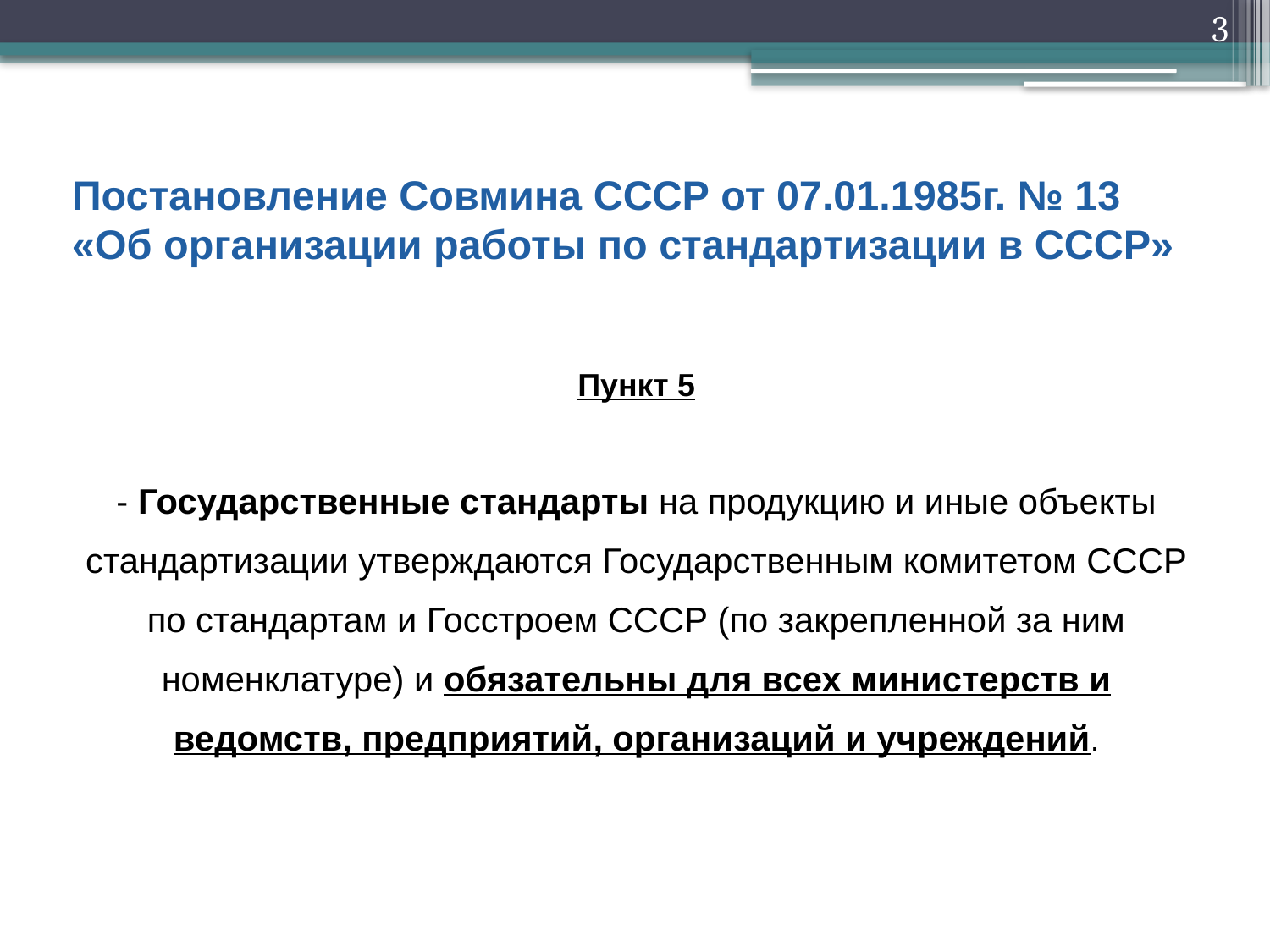

3
# Постановление Совмина СССР от 07.01.1985г. № 13 «Об организации работы по стандартизации в СССР»

Пункт 5

- Государственные стандарты на продукцию и иные объекты стандартизации утверждаются Государственным комитетом СССР по стандартам и Госстроем СССР (по закрепленной за ним номенклатуре) и обязательны для всех министерств и ведомств, предприятий, организаций и учреждений.